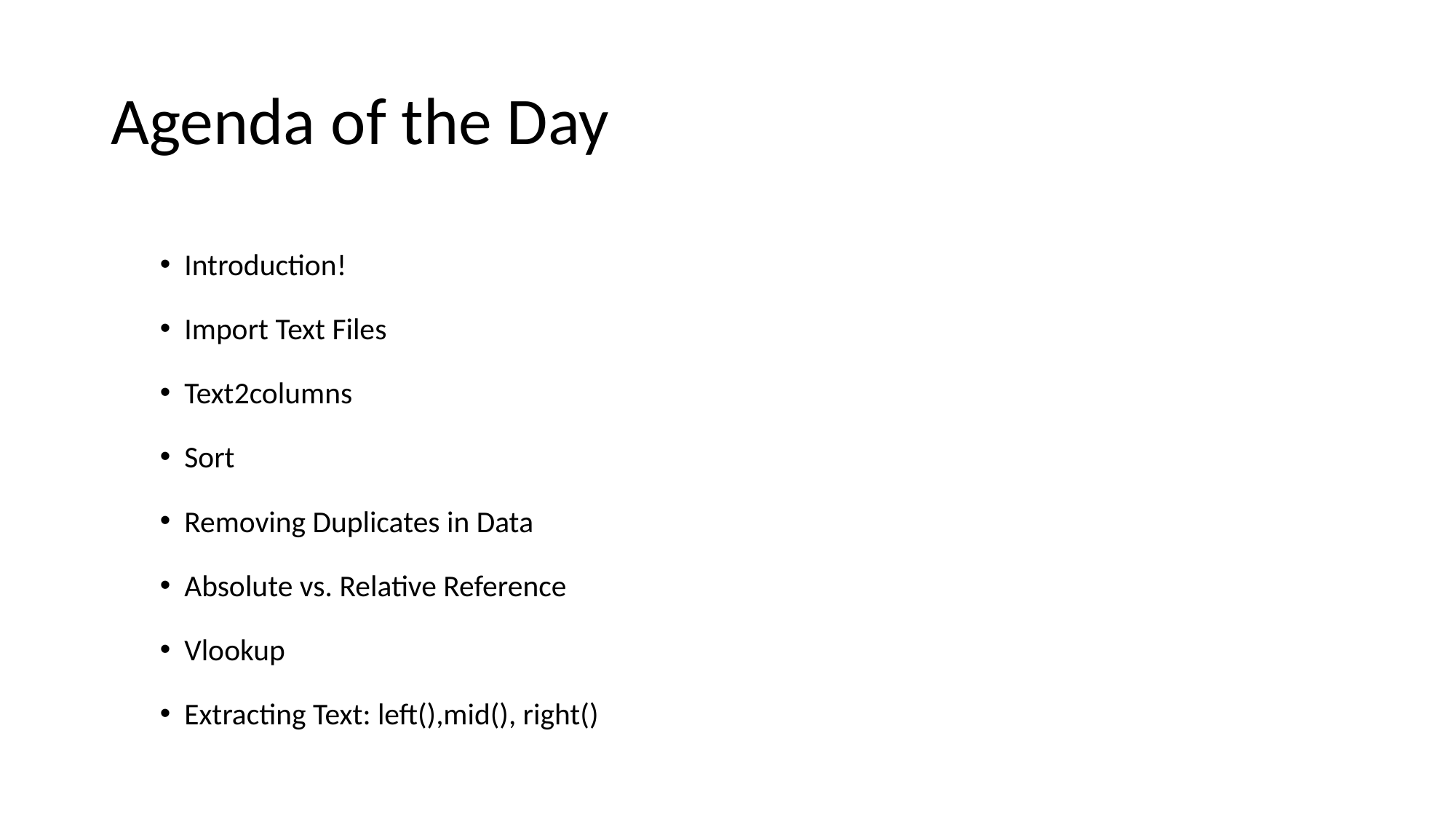

# Agenda of the Day
Introduction!
Import Text Files
Text2columns
Sort
Removing Duplicates in Data
Absolute vs. Relative Reference
Vlookup
Extracting Text: left(),mid(), right()